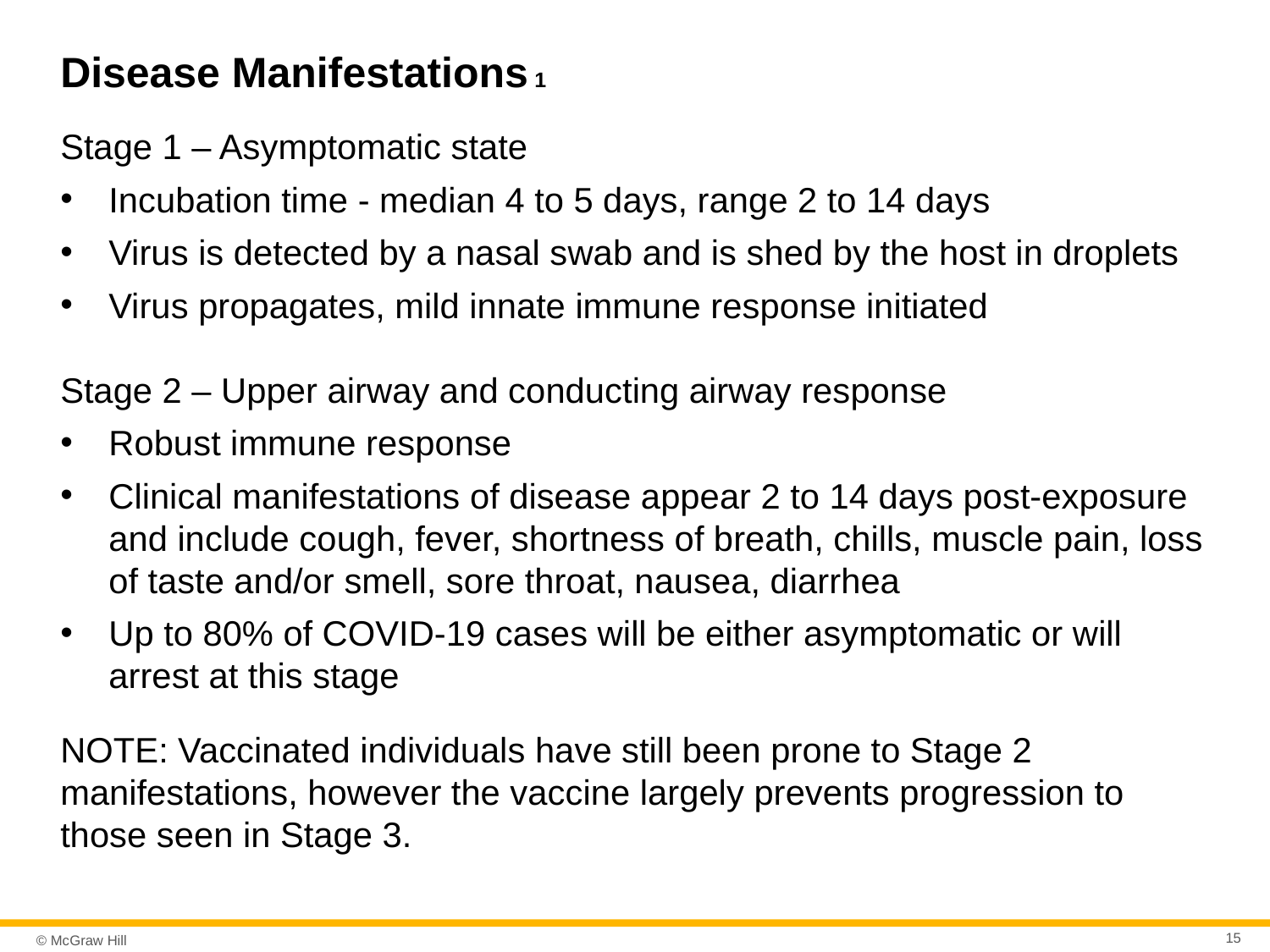

# Disease Manifestations 1
Stage 1 – Asymptomatic state
Incubation time - median 4 to 5 days, range 2 to 14 days
Virus is detected by a nasal swab and is shed by the host in droplets
Virus propagates, mild innate immune response initiated
Stage 2 – Upper airway and conducting airway response
Robust immune response
Clinical manifestations of disease appear 2 to 14 days post-exposure and include cough, fever, shortness of breath, chills, muscle pain, loss of taste and/or smell, sore throat, nausea, diarrhea
Up to 80% of COVID-19 cases will be either asymptomatic or will arrest at this stage
NOTE: Vaccinated individuals have still been prone to Stage 2 manifestations, however the vaccine largely prevents progression to those seen in Stage 3.